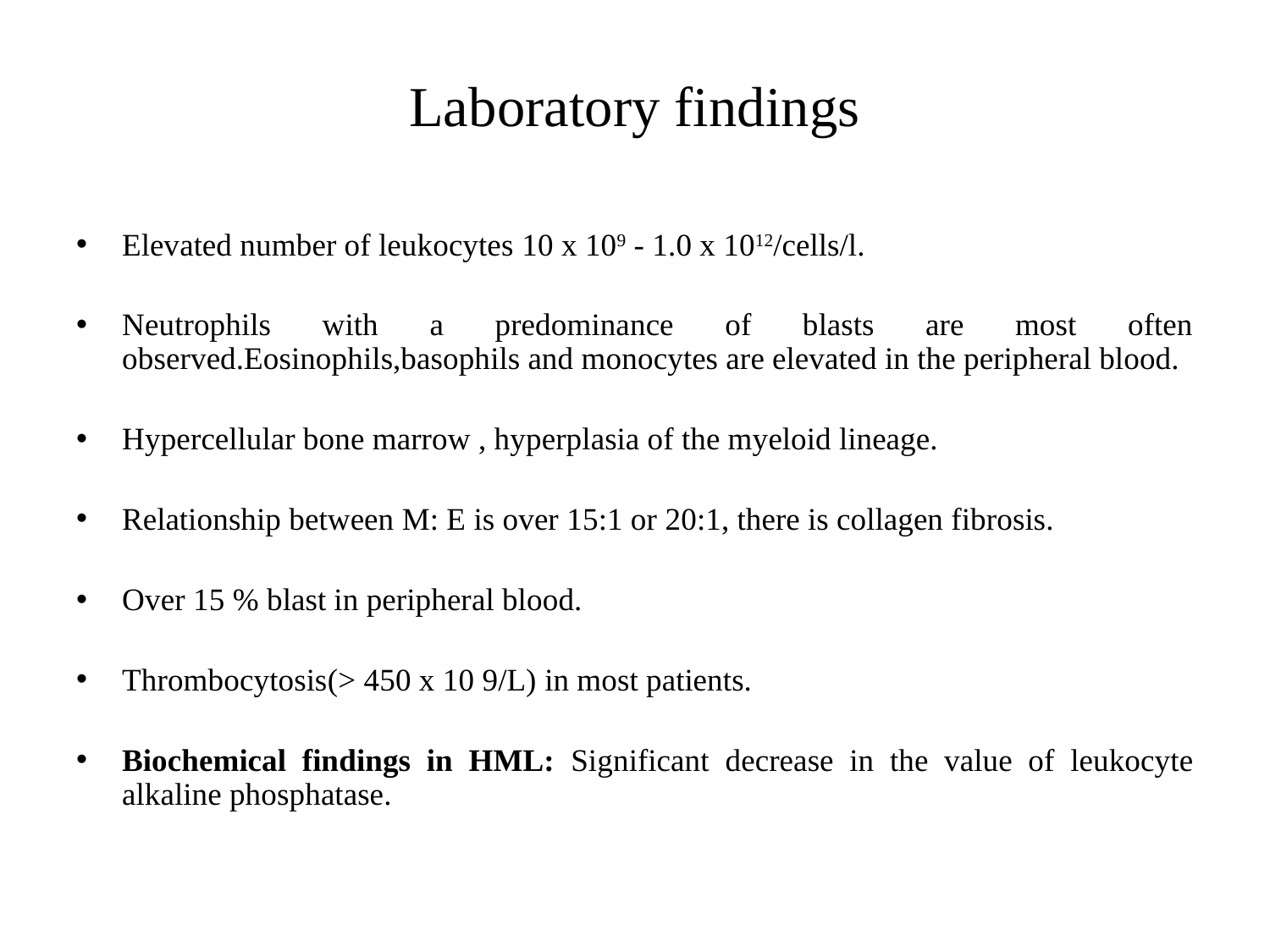

# Laboratory findings
Elevated number of leukocytes 10 x 109 - 1.0 x 1012/cells/l.

Neutrophils with a predominance of blasts are most often observed.Eosinophils,basophils and monocytes are elevated in the peripheral blood.

Hypercellular bone marrow , hyperplasia of the myeloid lineage.

Relationship between М: Е is over 15:1 or 20:1, there is collagen fibrosis.

Over 15 % blast in peripheral blood.

Thrombocytosis(> 450 x 10 9/L) in most patients.

Biochemical findings in HML: Significant decrease in the value of leukocyte alkaline phosphatase.